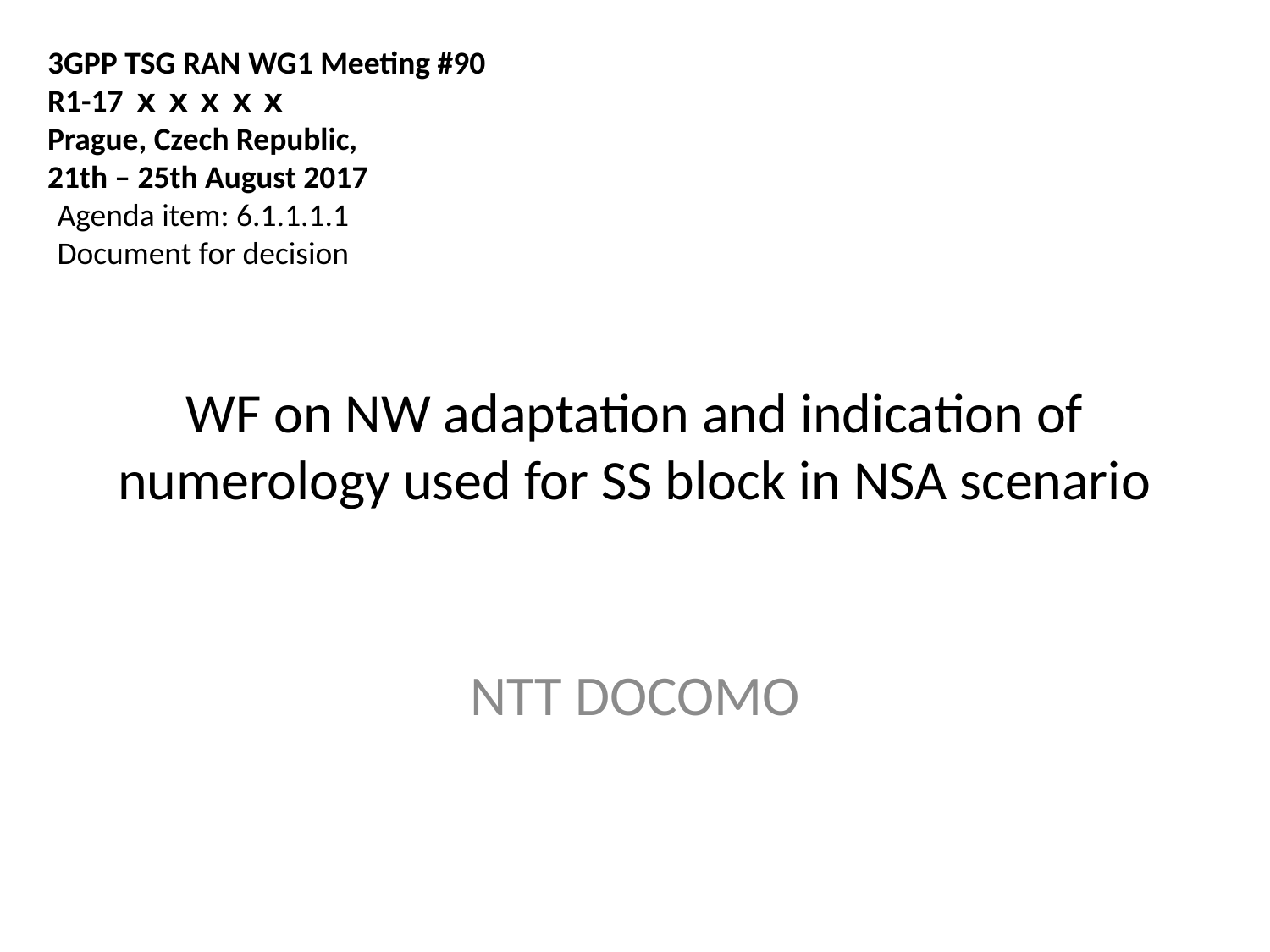

3GPP TSG RAN WG1 Meeting #90		　　　　　　　　　　　　　　R1-17ｘｘｘｘｘ
Prague, Czech Republic,
21th – 25th August 2017
Agenda item: 6.1.1.1.1
Document for decision
# WF on NW adaptation and indication of numerology used for SS block in NSA scenario
NTT DOCOMO